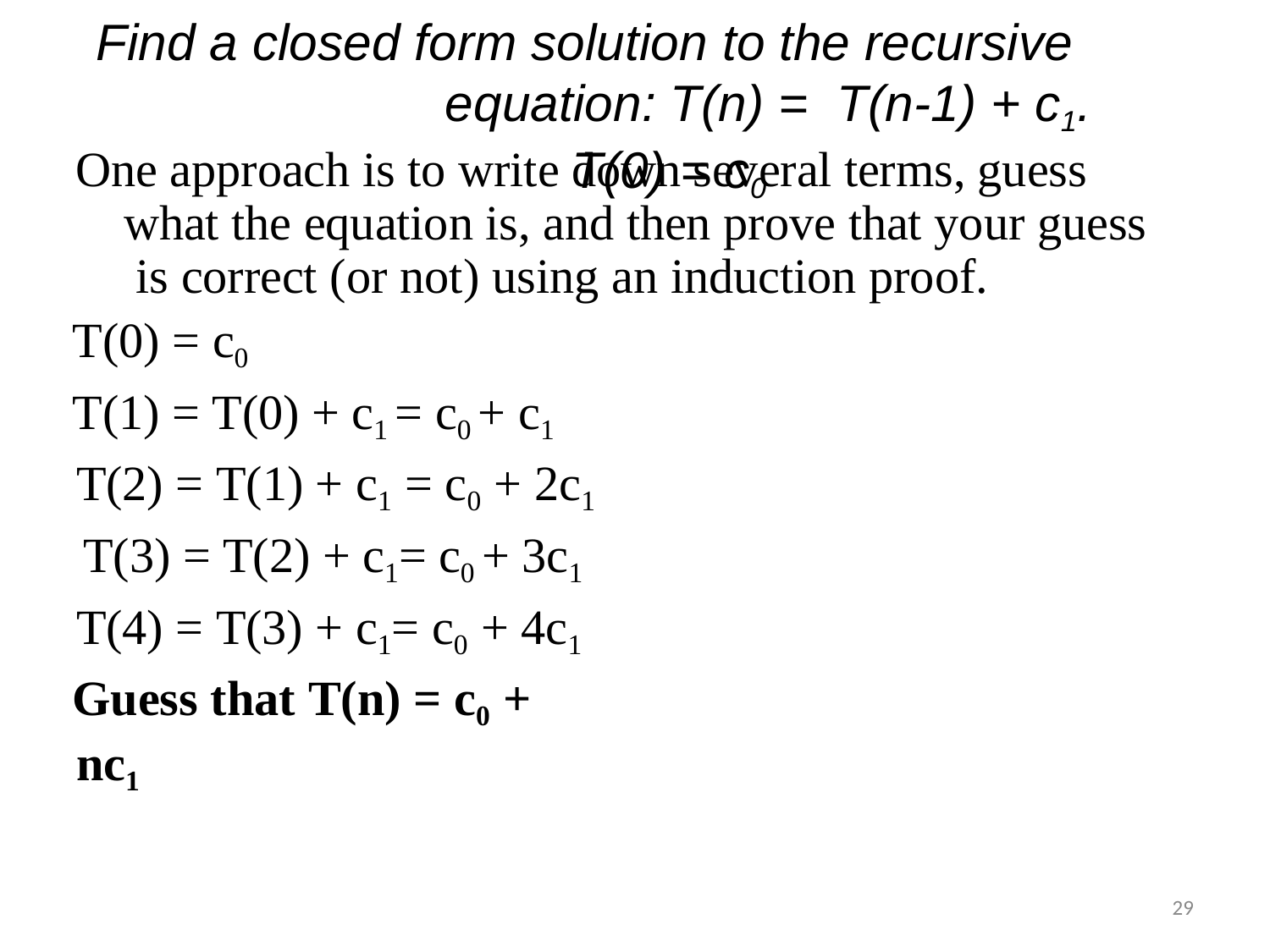

# Find a closed form solution to the recursive equation: T(n) =  T(n-1) + c1.	T(0) = c0
One approach is to write down several terms, guess  what the equation is, and then prove that your guess  is correct (or not) using an induction proof.
T(0) = c0
T(1) = T(0) + c1 = c0 + c1  T(2) = T(1) + c1 = c0 + 2c1  T(3) = T(2) + c1= c0 + 3c1  T(4) = T(3) + c1= c0 + 4c1
Guess that T(n) = c0 + nc1
29